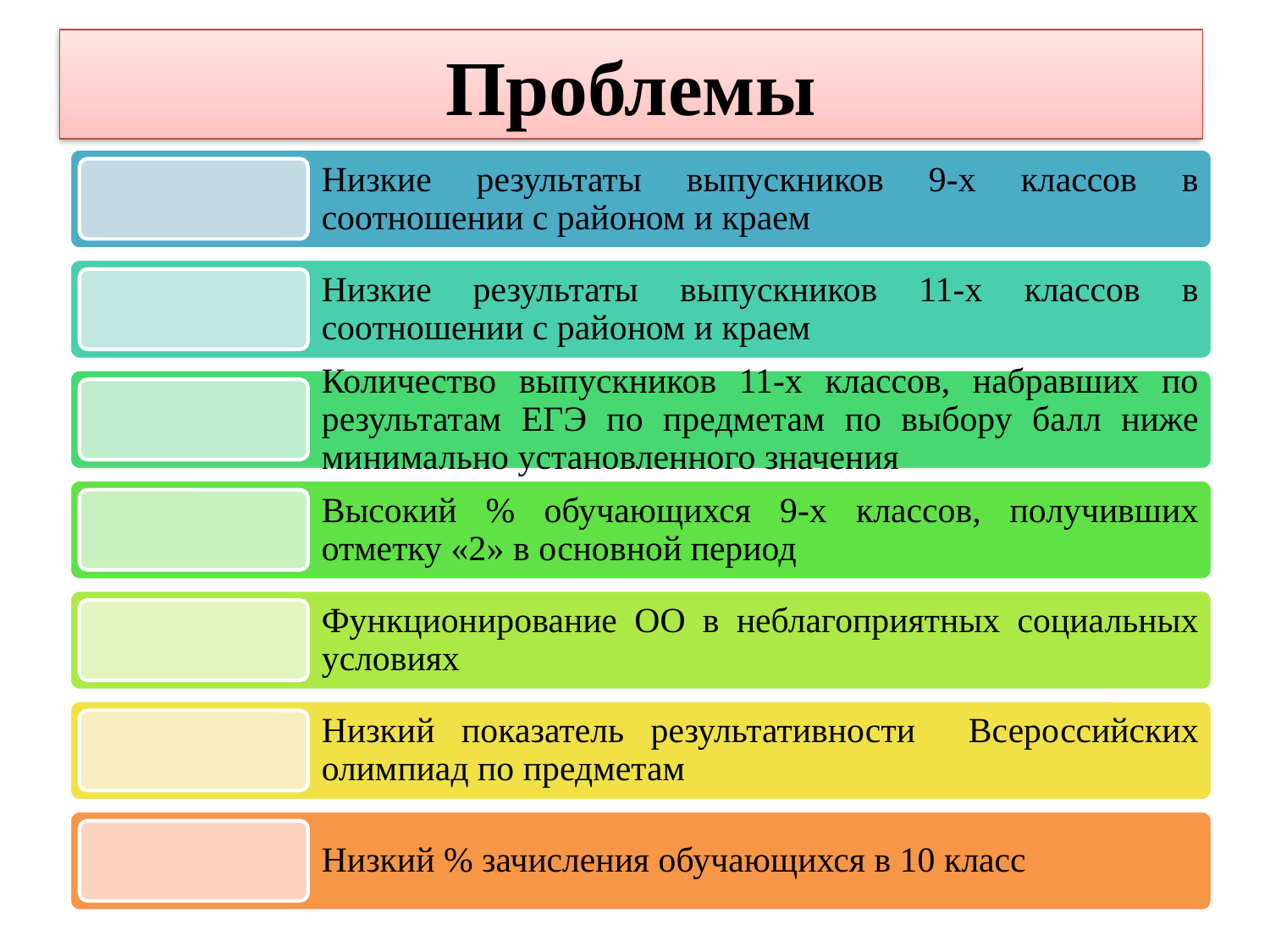

# Проблемы
Низкие результаты выпускников 9-х классов в соотношении с районом и краем
Низкие результаты выпускников 11-х классов в соотношении с районом и краем
Количество выпускников 11-х классов, набравших по результатам ЕГЭ по предметам по выбору балл ниже минимально установленного значения
Высокий % обучающихся 9-х классов, получивших отметку «2» в основной период
Функционирование ОО в неблагоприятных социальных условиях
Низкий показатель результативности  Всероссийских олимпиад по предметам
Низкий % зачисления обучающихся в 10 класс